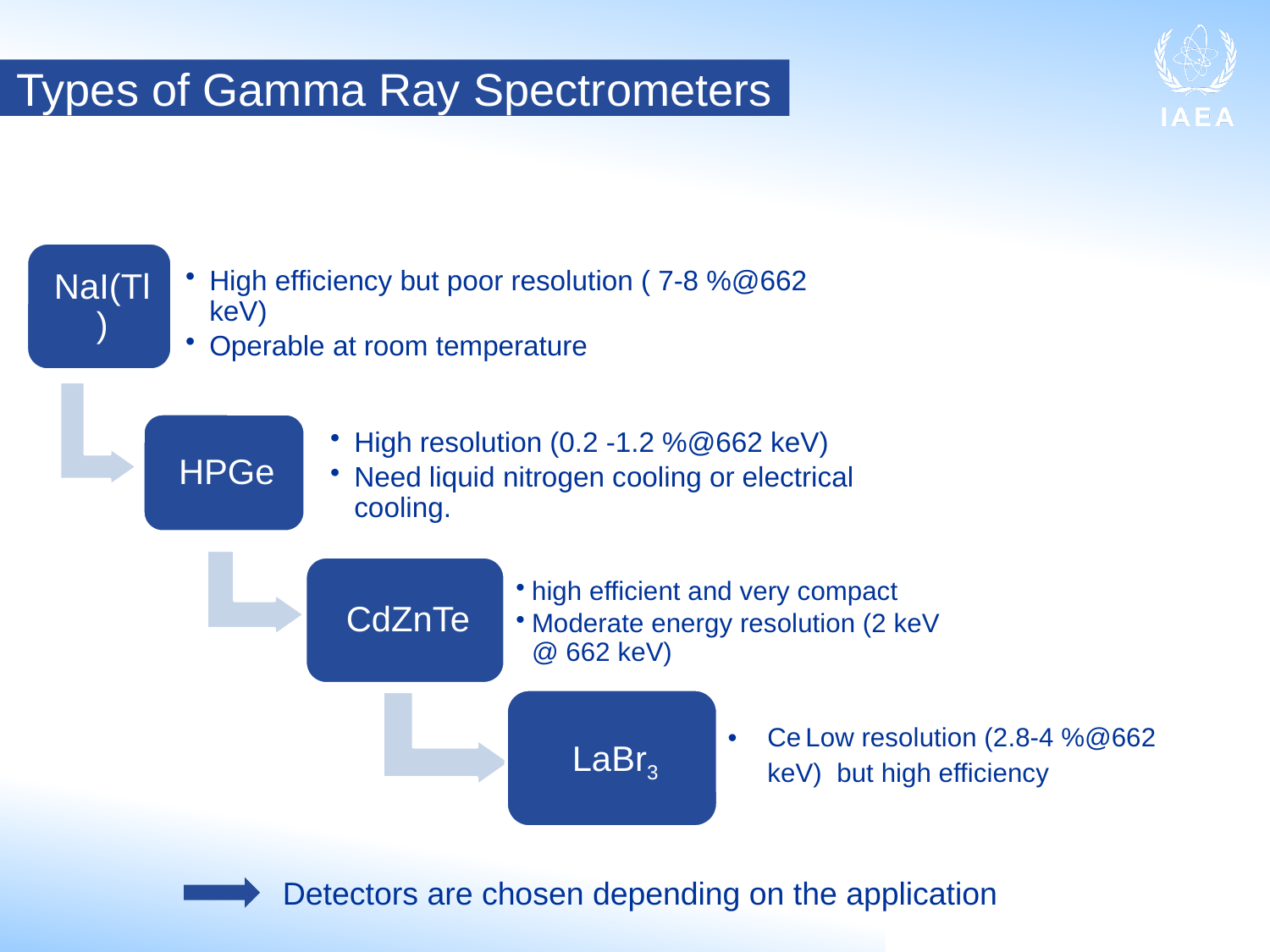

Types of Gamma Ray Spectrometers
NaI(Tl)
High efficiency but poor resolution ( 7-8 %@662 keV)
Operable at room temperature
HPGe
High resolution (0.2 -1.2 %@662 keV)
Need liquid nitrogen cooling or electrical cooling.
CdZnTe
high efficient and very compact
Moderate energy resolution (2 keV @ 662 keV)
LaBr3
Ce Low resolution (2.8-4 %@662 keV)  but high efficiency
Detectors are chosen depending on the application